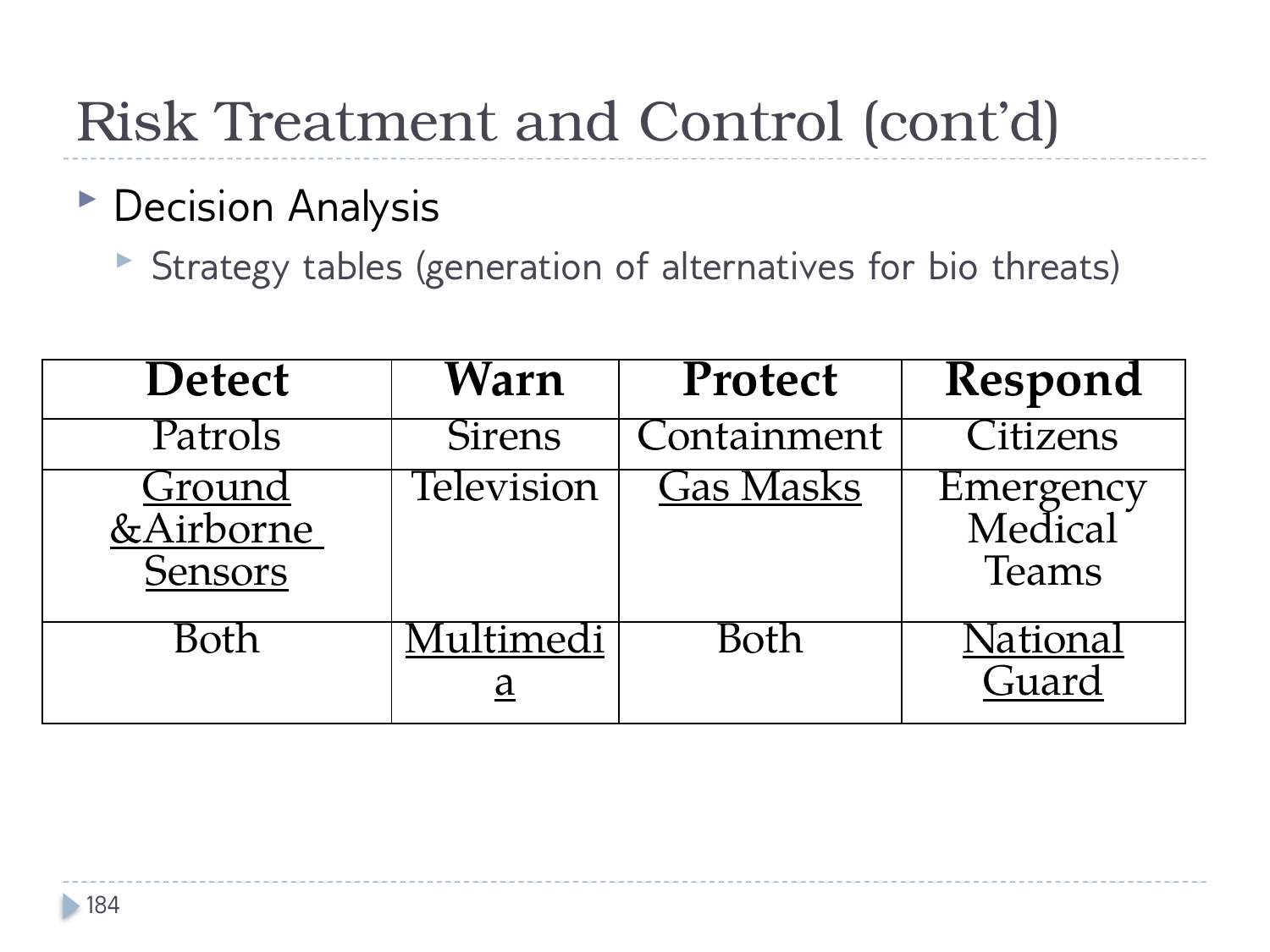

# Risk Treatment and Control (cont’d)
Decision Analysis
Strategy tables (generation of alternatives for bio threats)
| Detect | Warn | Protect | Respond |
| --- | --- | --- | --- |
| Patrols | Sirens | Containment | Citizens |
| Ground &Airborne Sensors | Television | Gas Masks | Emergency Medical Teams |
| Both | Multimedia | Both | National Guard |
184